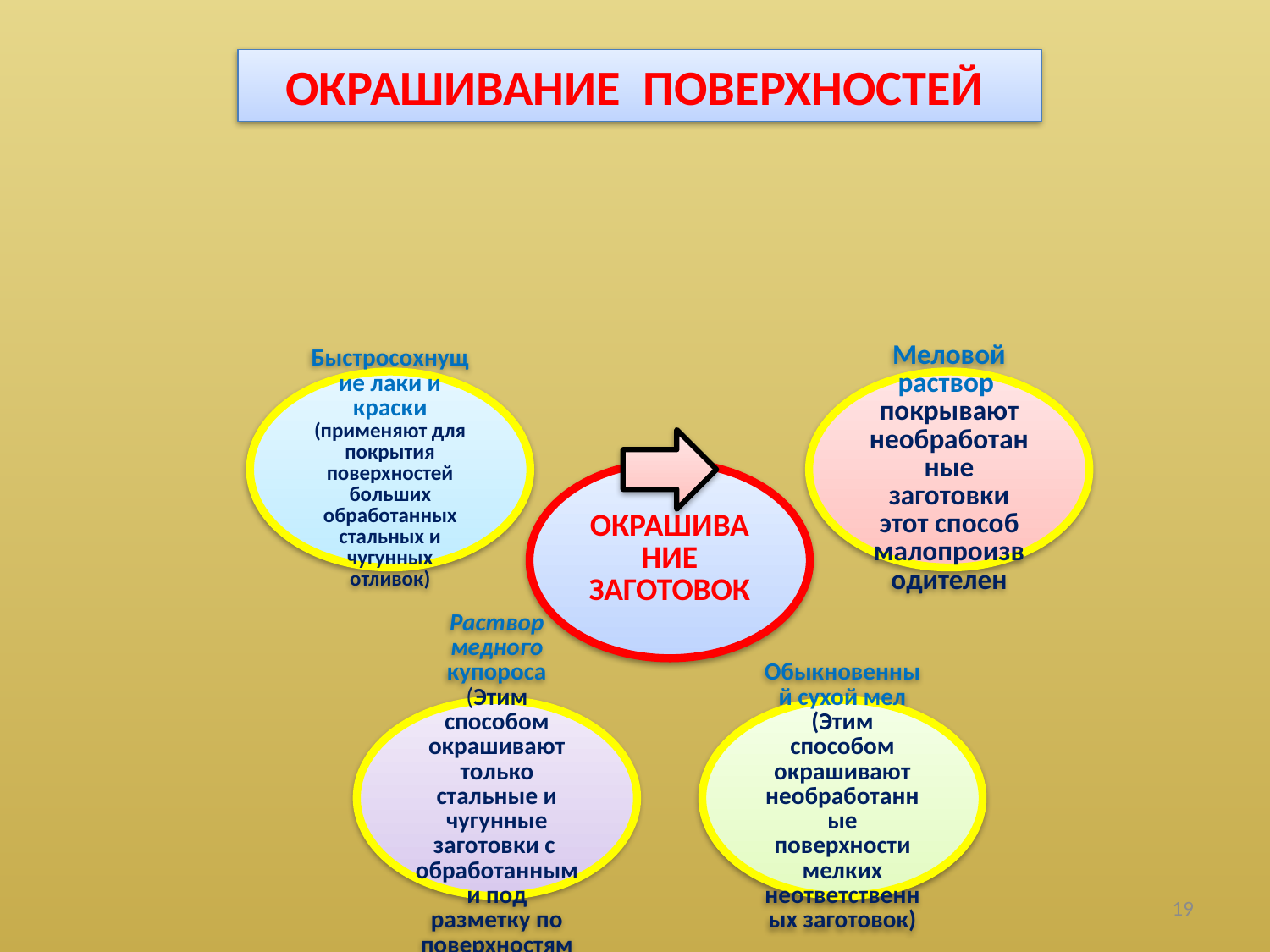

ОКРАШИВАНИЕ  ПОВЕРХНОСТЕЙ
ОКРАШИВАНИЕ ЗАГОТОВОК
Меловой раствор  покрывают необработанные заготовки этот способ малопроизводителен
Обыкновенный сухой мел (Этим способом окрашивают необработанные поверхности мелких неответственных заготовок)
Быстросохнущие лаки и краски (применяют для покрытия поверхностей больших обработанных стальных и чугунных отливок)
19